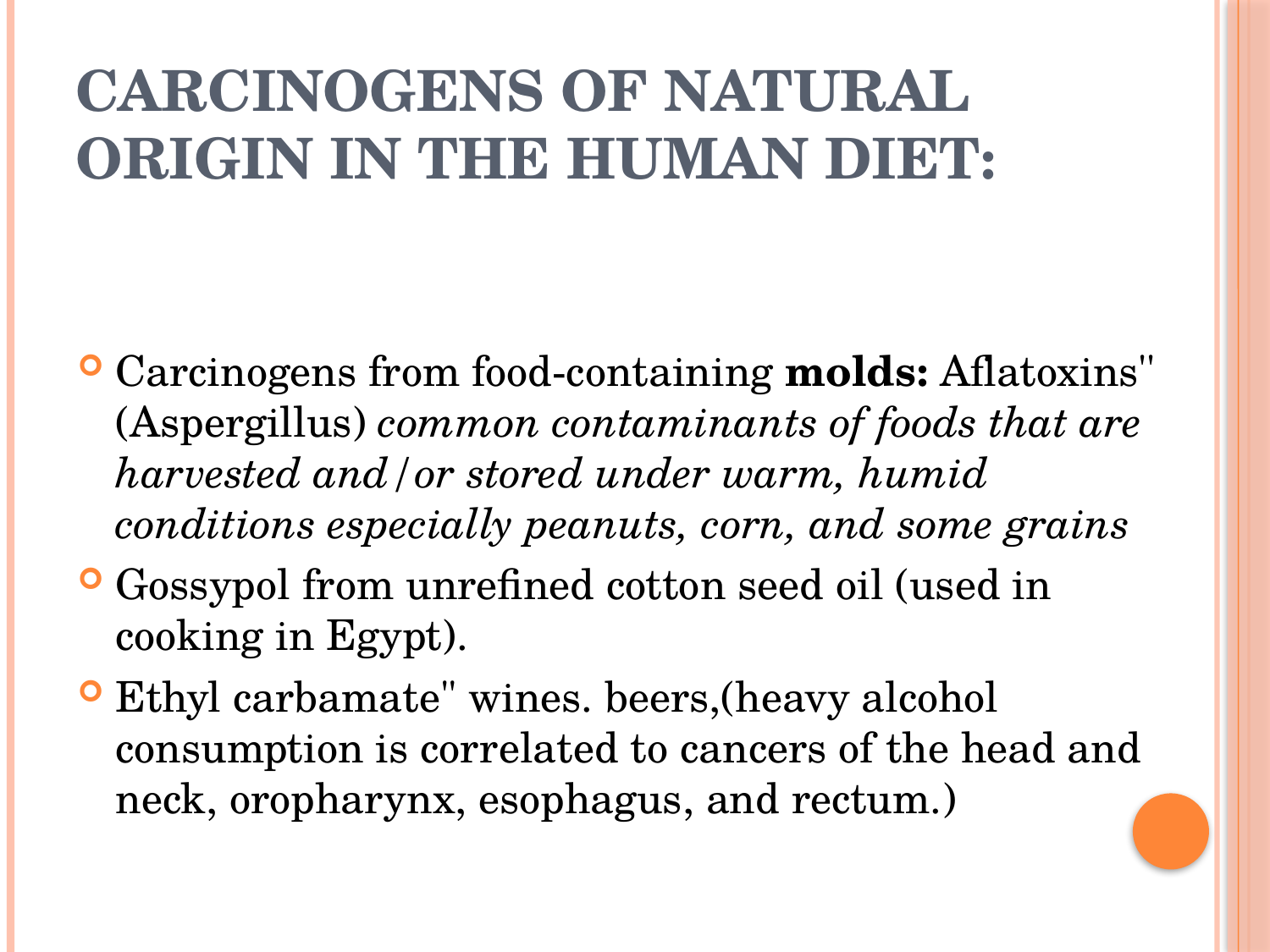

# carcinogens of Natural Origin in the Human Diet:

Carcinogens from food-containing molds: Aflatoxins'' (Aspergillus) common contaminants of foods that are harvested and/or stored under warm, humid conditions especially peanuts, corn, and some grains
Gossypol from unrefined cotton seed oil (used in cooking in Egypt).
Ethyl carbamate" wines. beers,(heavy alcohol consumption is correlated to cancers of the head and neck, oropharynx, esophagus, and rectum.)